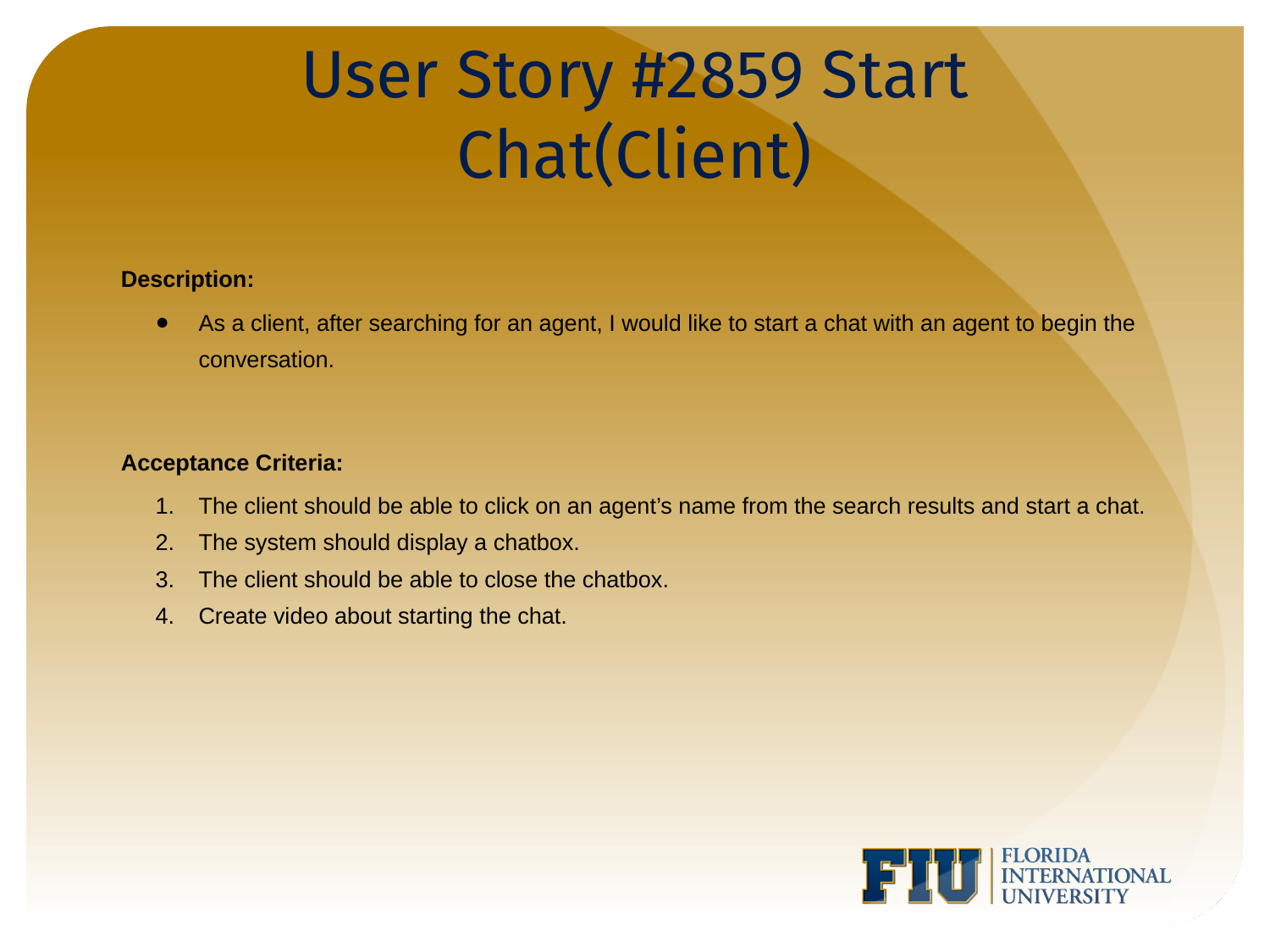

# User Story #2859 Start Chat(Client)
Description:
As a client, after searching for an agent, I would like to start a chat with an agent to begin the conversation.

Acceptance Criteria:
The client should be able to click on an agent’s name from the search results and start a chat.
The system should display a chatbox.
The client should be able to close the chatbox.
Create video about starting the chat.